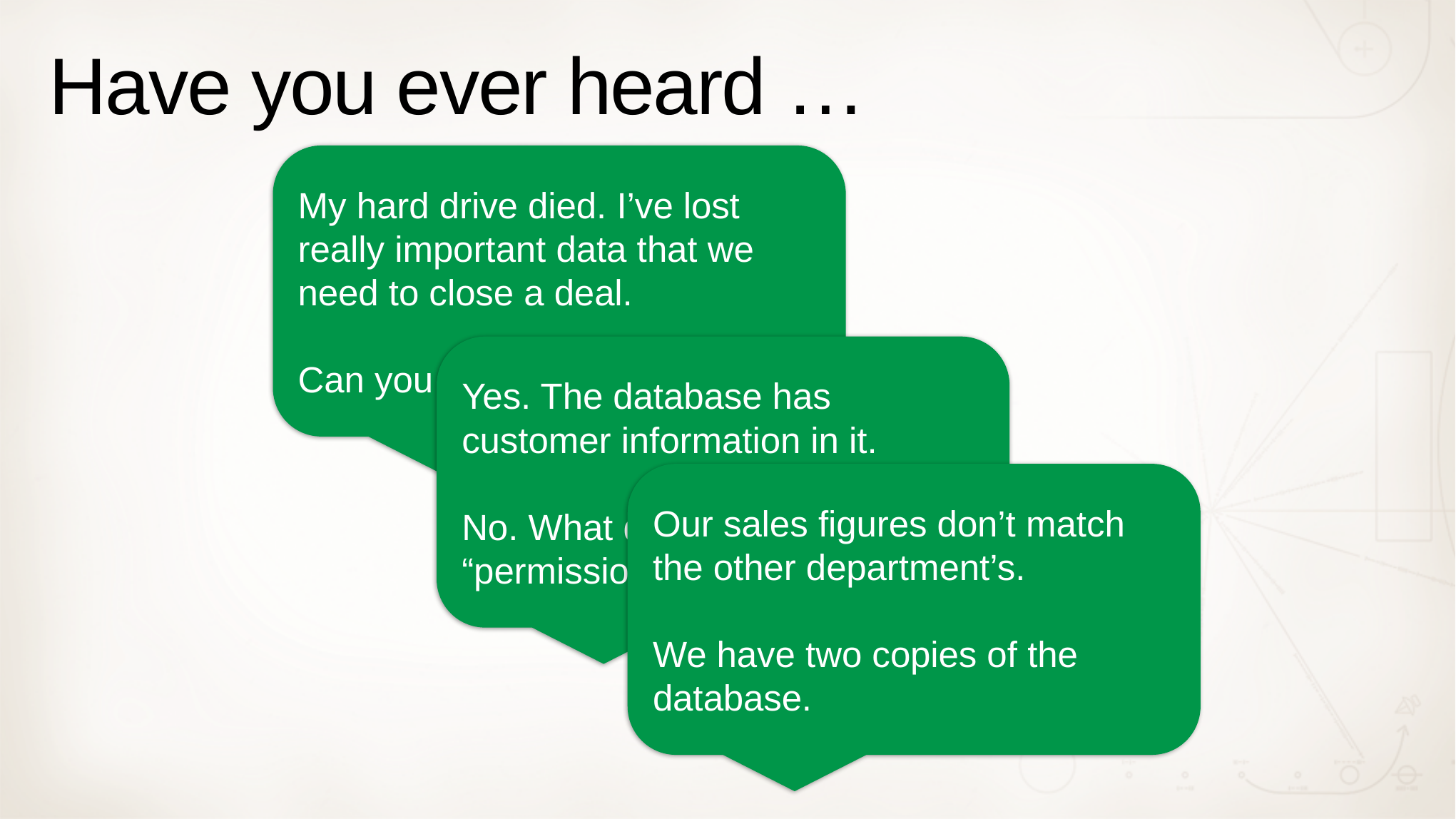

# Have you ever heard …
My hard drive died. I’ve lost really important data that we need to close a deal.

Can you help me?
Yes. The database has customer information in it.

No. What do you mean by “permissions”?
Our sales figures don’t match the other department’s.

We have two copies of the database.